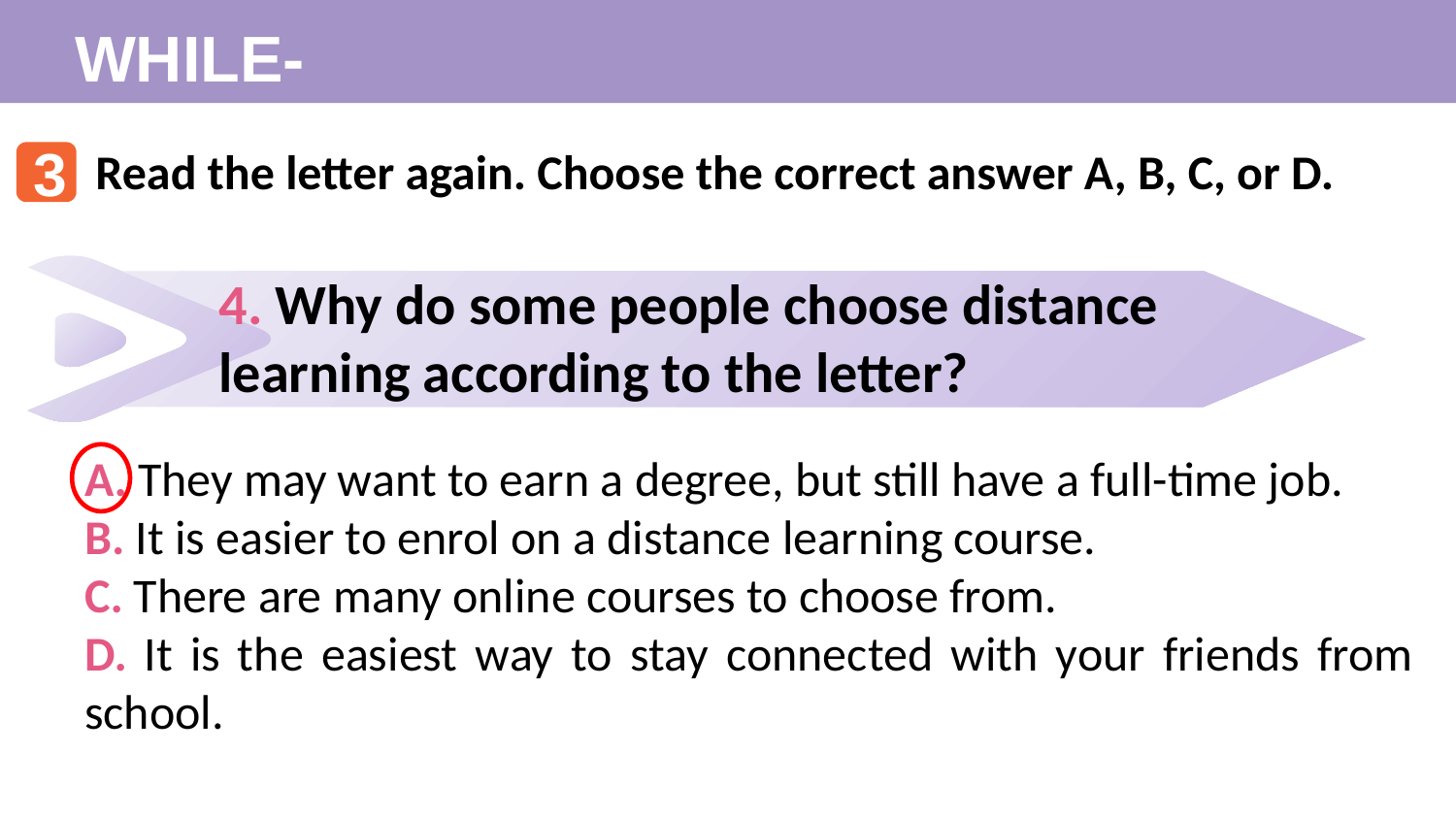

WHILE-READING
3
Read the letter again. Choose the correct answer A, B, C, or D.

4. Why do some people choose distance learning according to the letter?
A. They may want to earn a degree, but still have a full-time job.
B. It is easier to enrol on a distance learning course.
C. There are many online courses to choose from.
D. It is the easiest way to stay connected with your friends from school.